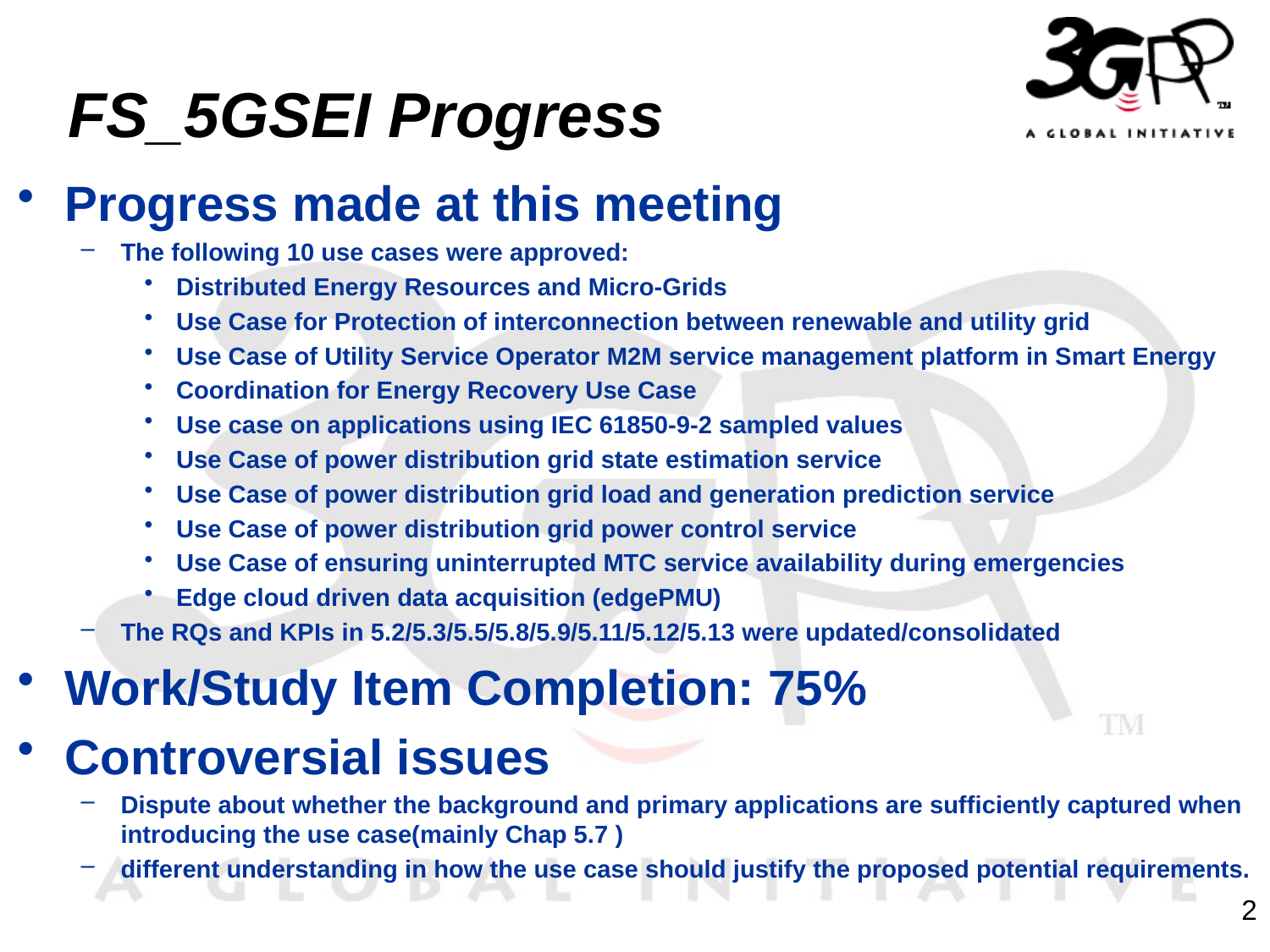

# FS_5GSEI Progress
Progress made at this meeting
The following 10 use cases were approved:
Distributed Energy Resources and Micro-Grids
Use Case for Protection of interconnection between renewable and utility grid
Use Case of Utility Service Operator M2M service management platform in Smart Energy
Coordination for Energy Recovery Use Case
Use case on applications using IEC 61850-9-2 sampled values
Use Case of power distribution grid state estimation service
Use Case of power distribution grid load and generation prediction service
Use Case of power distribution grid power control service
Use Case of ensuring uninterrupted MTC service availability during emergencies
Edge cloud driven data acquisition (edgePMU)
The RQs and KPIs in 5.2/5.3/5.5/5.8/5.9/5.11/5.12/5.13 were updated/consolidated
Work/Study Item Completion: 75%
Controversial issues
Dispute about whether the background and primary applications are sufficiently captured when introducing the use case(mainly Chap 5.7 )
different understanding in how the use case should justify the proposed potential requirements.

2